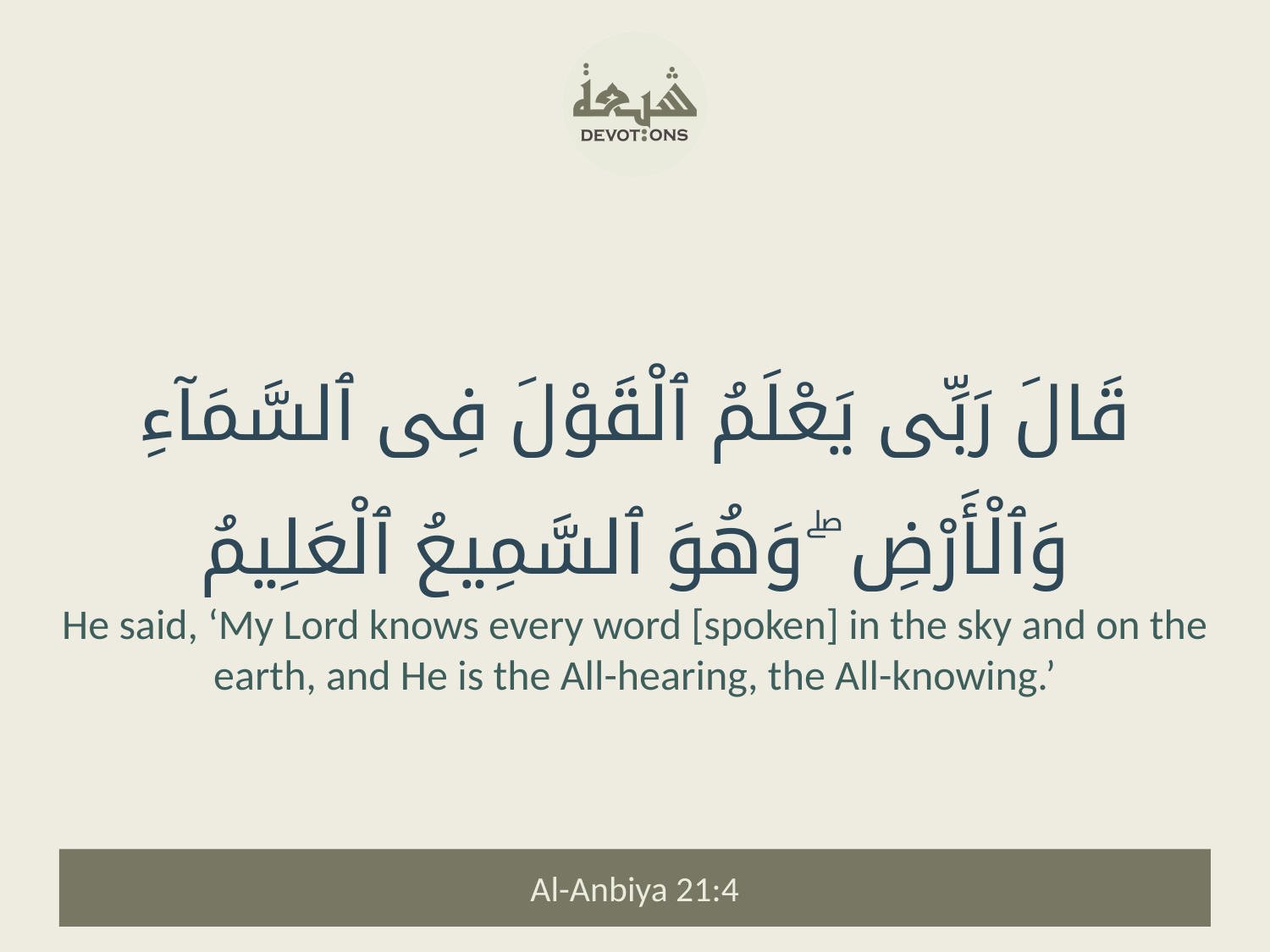

قَالَ رَبِّى يَعْلَمُ ٱلْقَوْلَ فِى ٱلسَّمَآءِ وَٱلْأَرْضِ ۖ وَهُوَ ٱلسَّمِيعُ ٱلْعَلِيمُ
He said, ‘My Lord knows every word [spoken] in the sky and on the earth, and He is the All-hearing, the All-knowing.’
Al-Anbiya 21:4